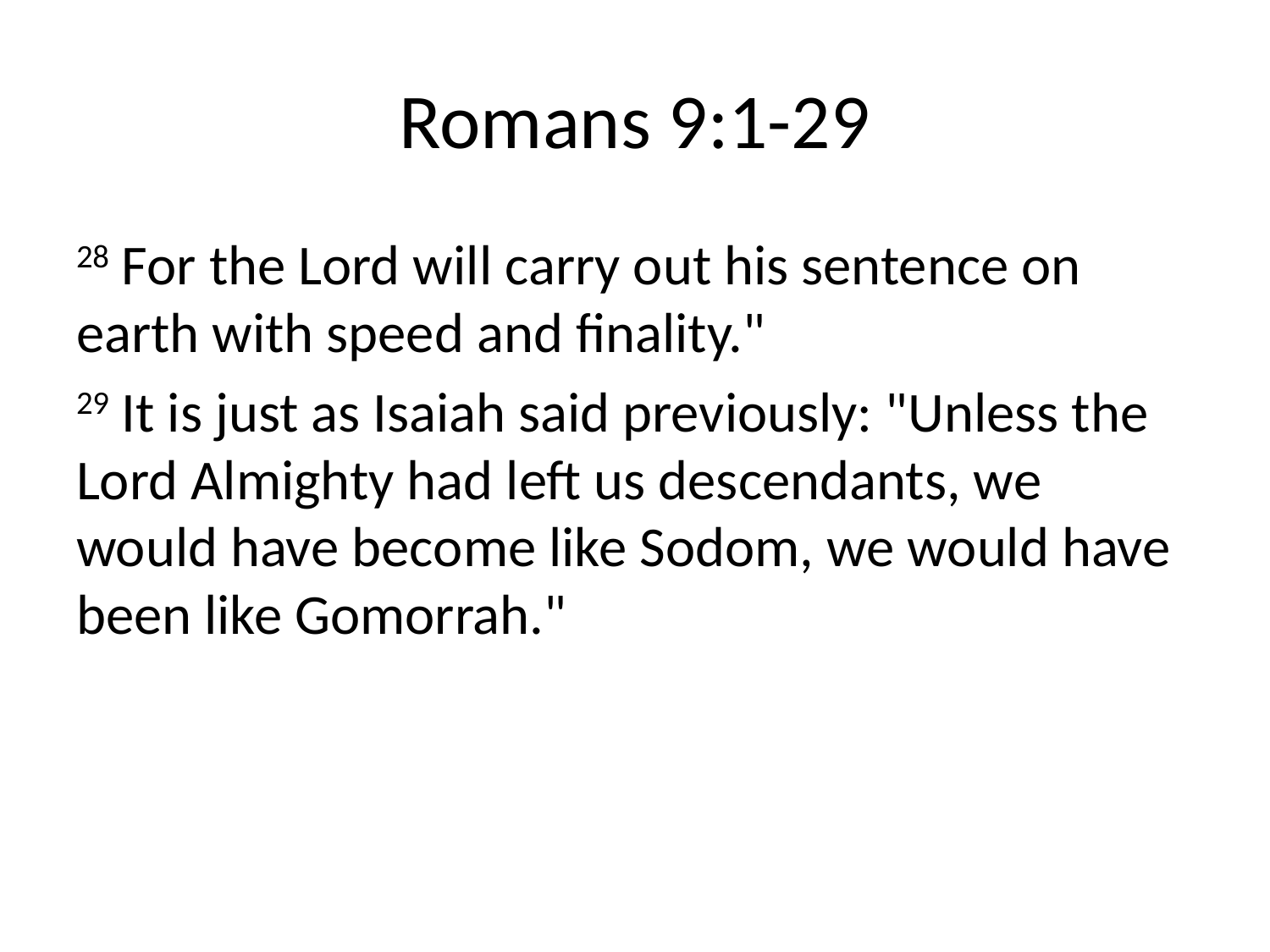

# Romans 9:1-29
28 For the Lord will carry out his sentence on earth with speed and finality."
29 It is just as Isaiah said previously: "Unless the Lord Almighty had left us descendants, we would have become like Sodom, we would have been like Gomorrah."